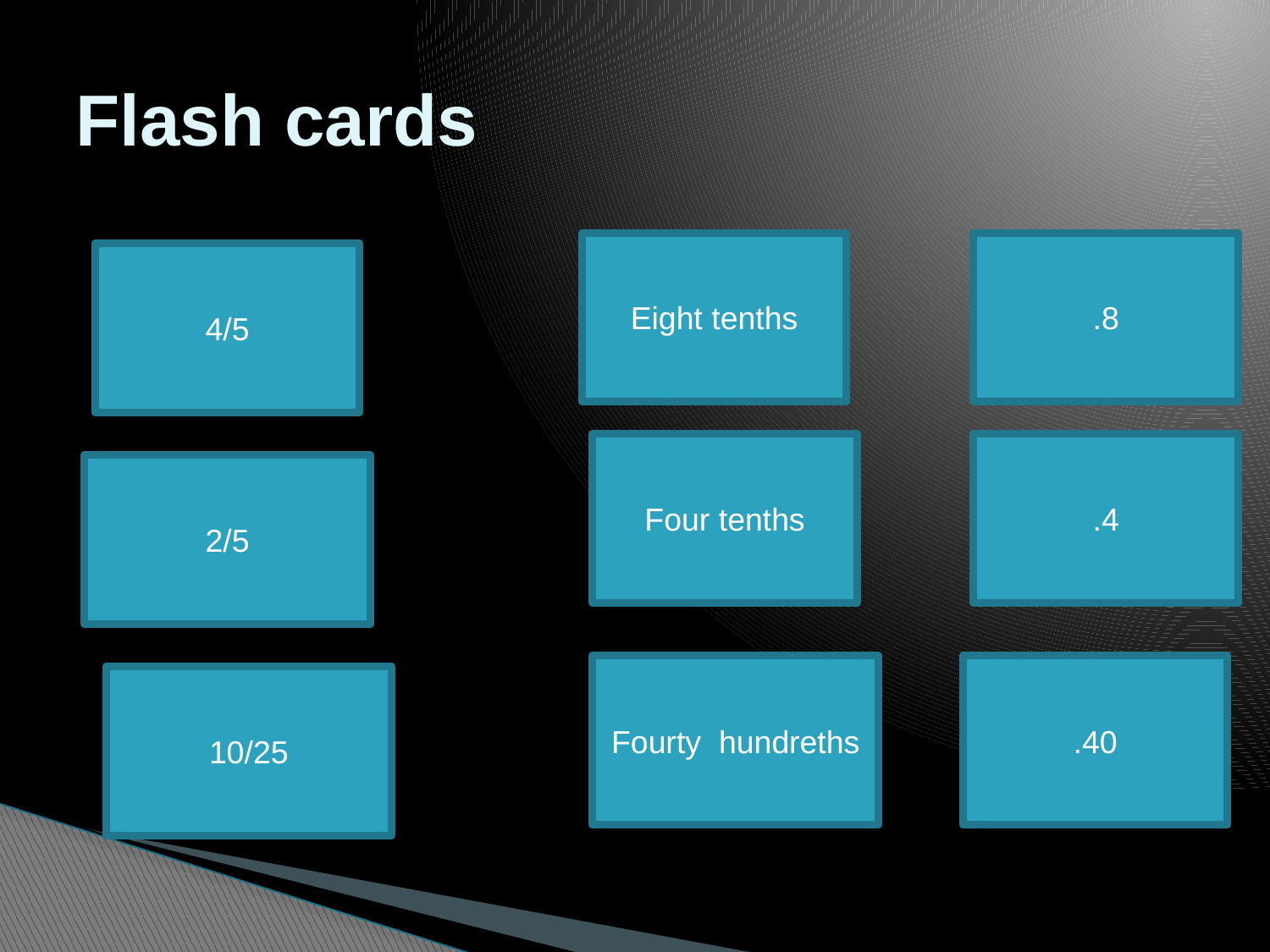

# Flash cards
Eight tenths
.8
4/5
Four tenths
.4
2/5
Fourty  hundreths
.40
10/25